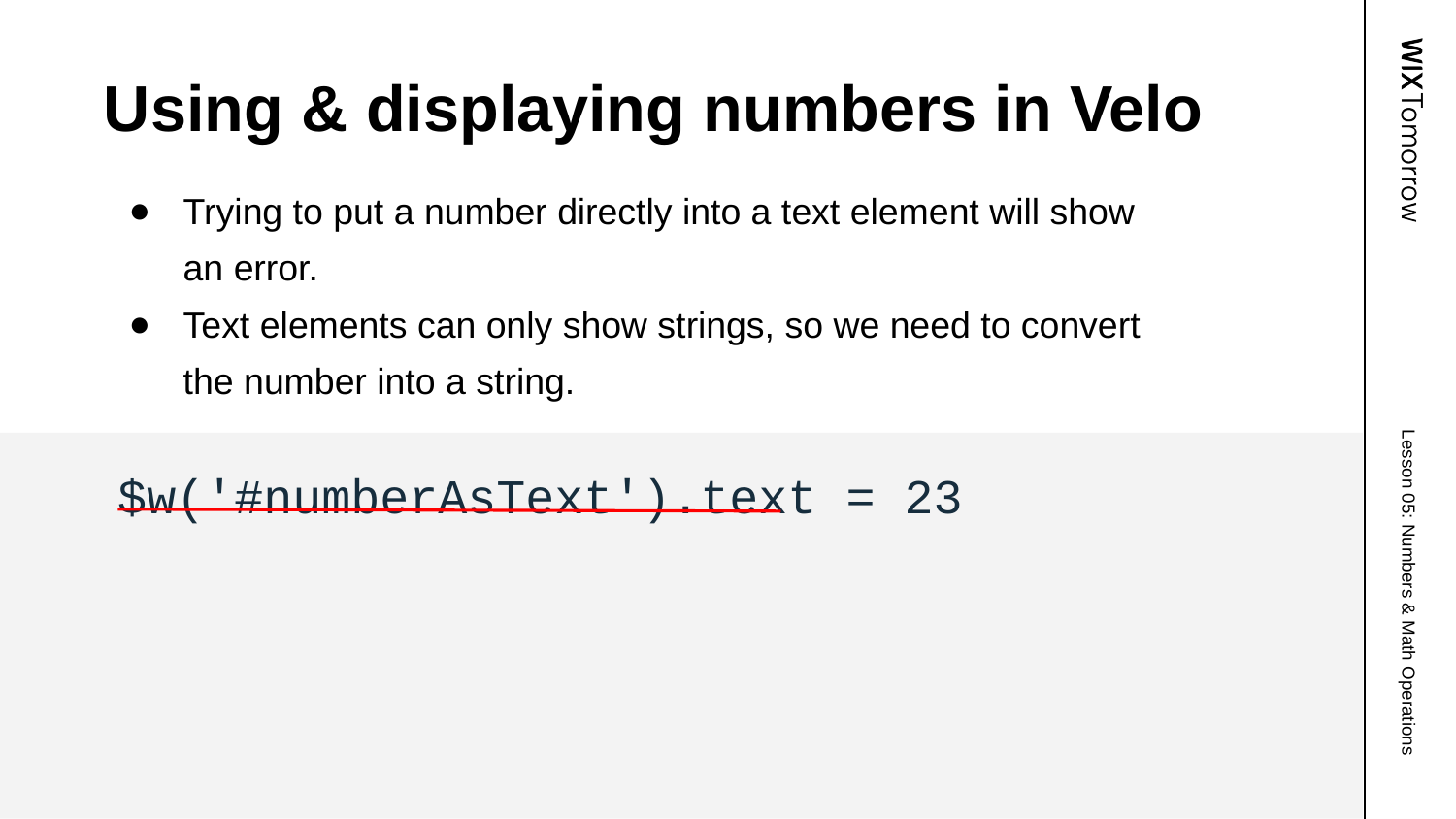

# Using & displaying numbers in Velo
Trying to put a number directly into a text element will show an error.
Text elements can only show strings, so we need to convert the number into a string.

$w('#numberAsText').text = 23